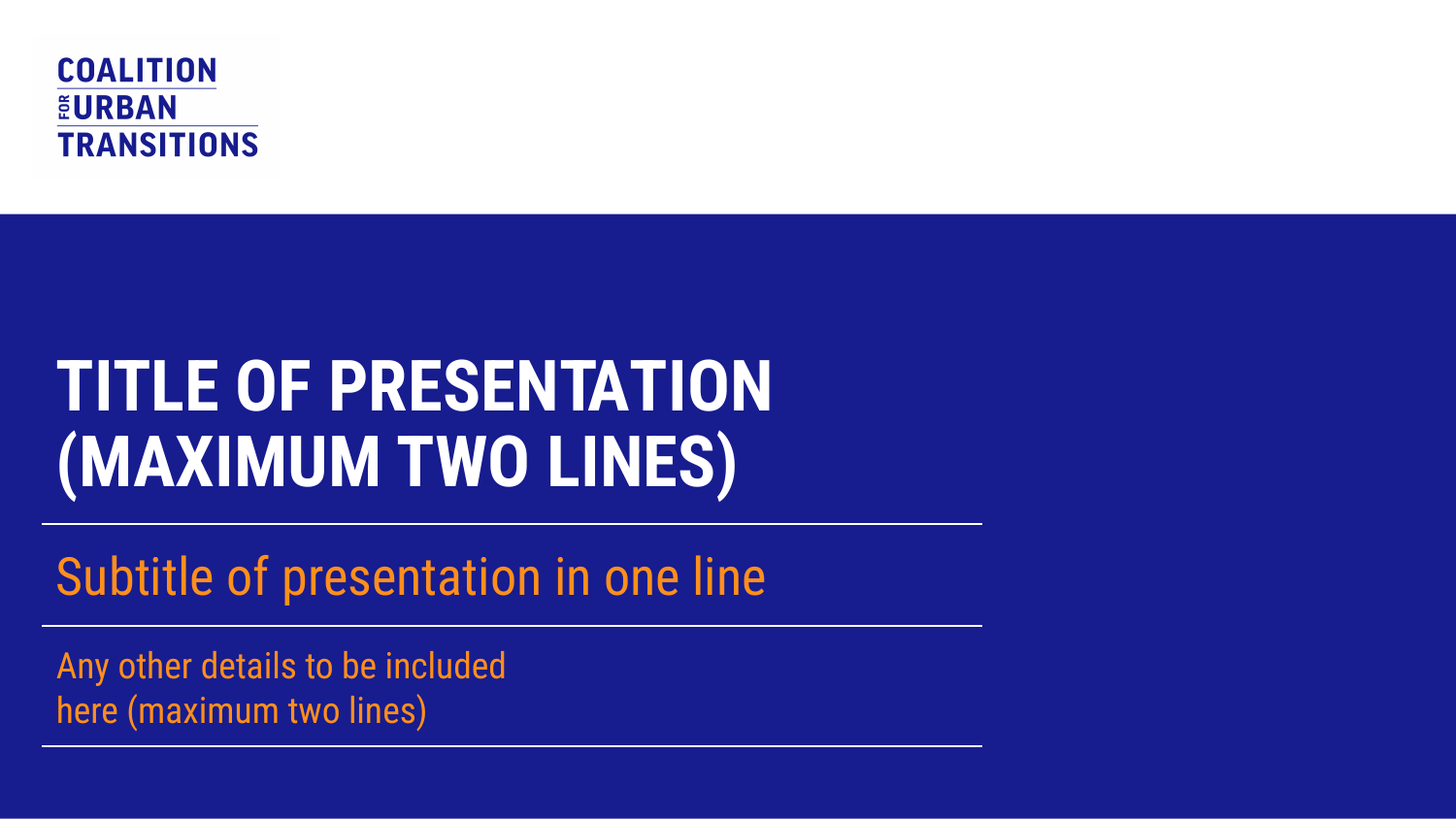

# TITLE OF PRESENTATION (MAXIMUM TWO LINES)
Subtitle of presentation in one line
Any other details to be included
here (maximum two lines)